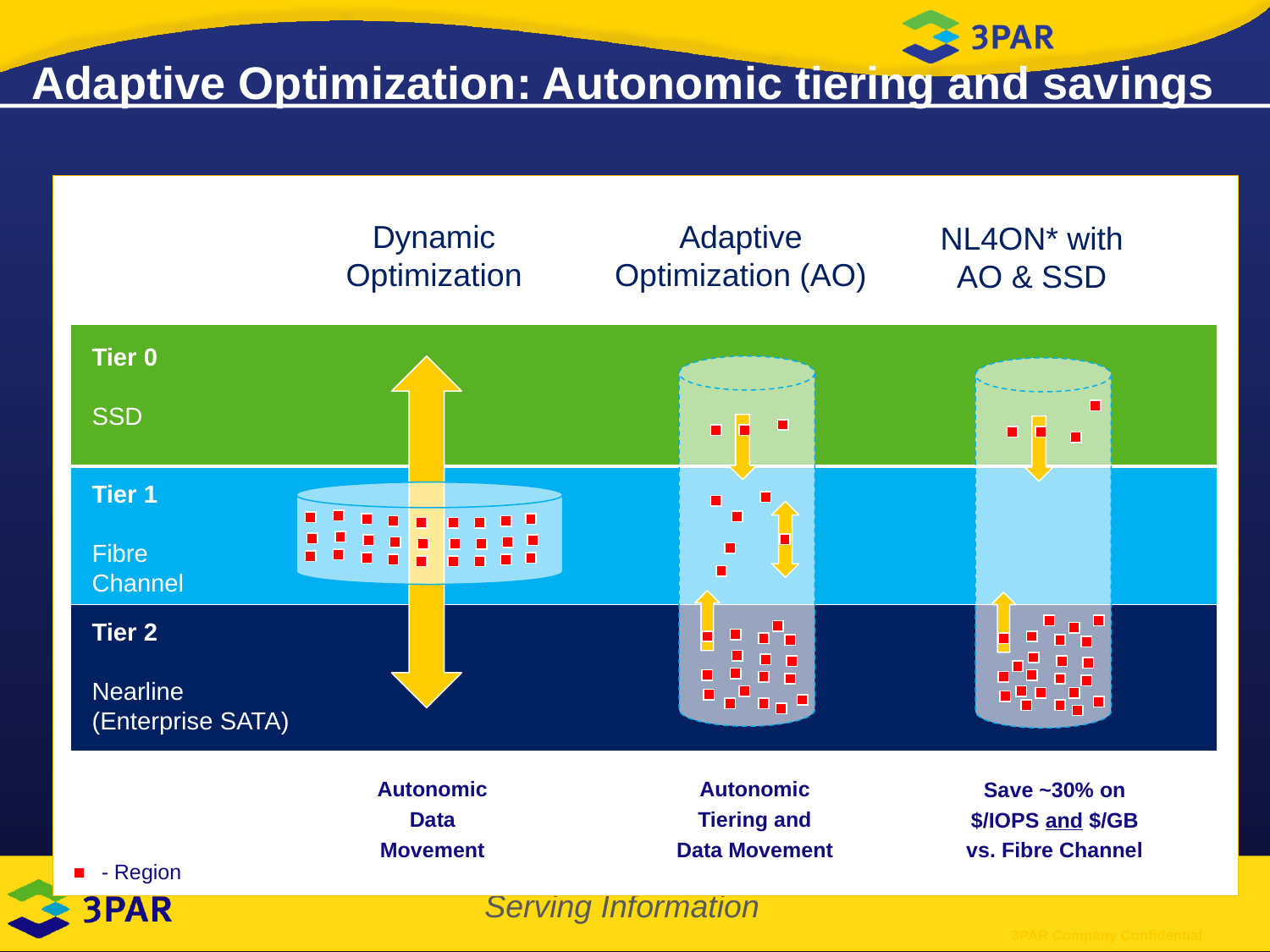

Adaptive Optimization: Autonomic tiering and savings

Dynamic Optimization
Adaptive Optimization (AO)
NL4ON* with
AO & SSD

Tier 0
SSD

Tier 1
Fibre Channel

Tier 2

Nearline (Enterprise SATA)

Autonomic
Data
Movement
Autonomic
Tiering and
Data Movement
Save ~30% on
$/IOPS and $/GB
vs. Fibre Channel
 - Region

3PAR Company Confidential